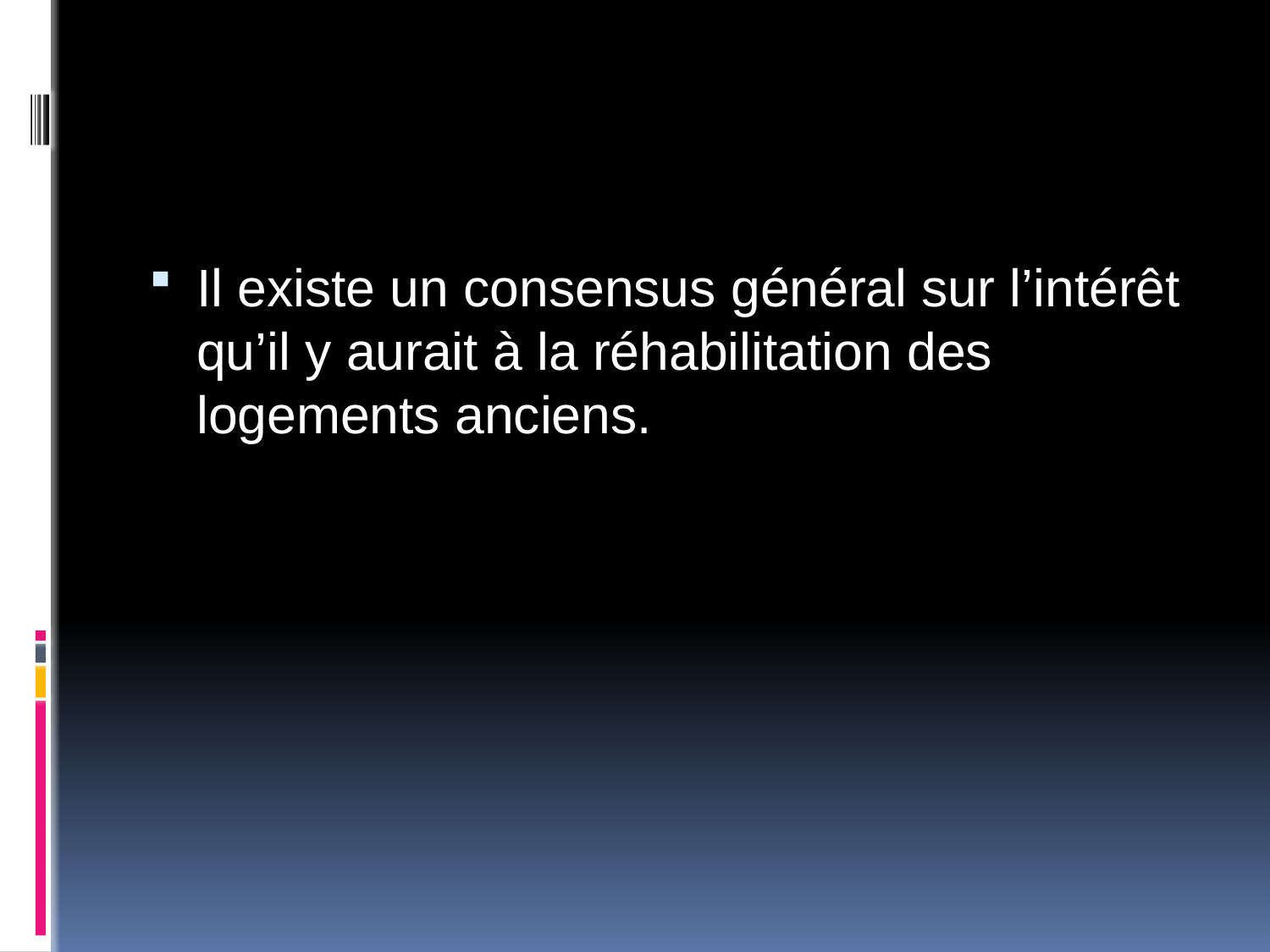

#
Il existe un consensus général sur l’intérêt qu’il y aurait à la réhabilitation des logements anciens.